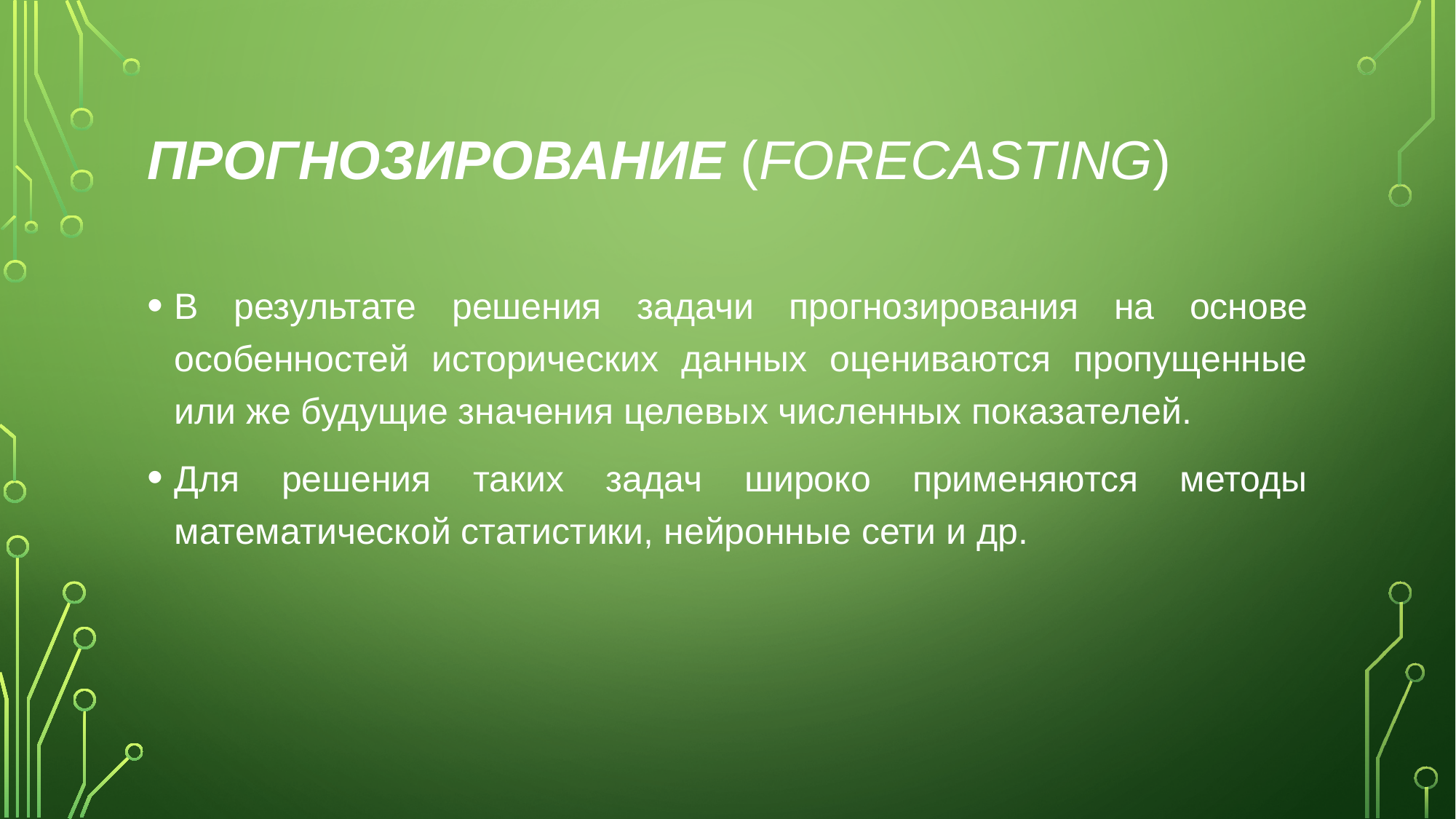

# Прогнозирование (Forecasting)
В результате решения задачи прогнозирования на основе особенностей исторических данных оцениваются пропущенные или же будущие значения целевых численных показателей.
Для решения таких задач широко применяются методы математической статистики, нейронные сети и др.